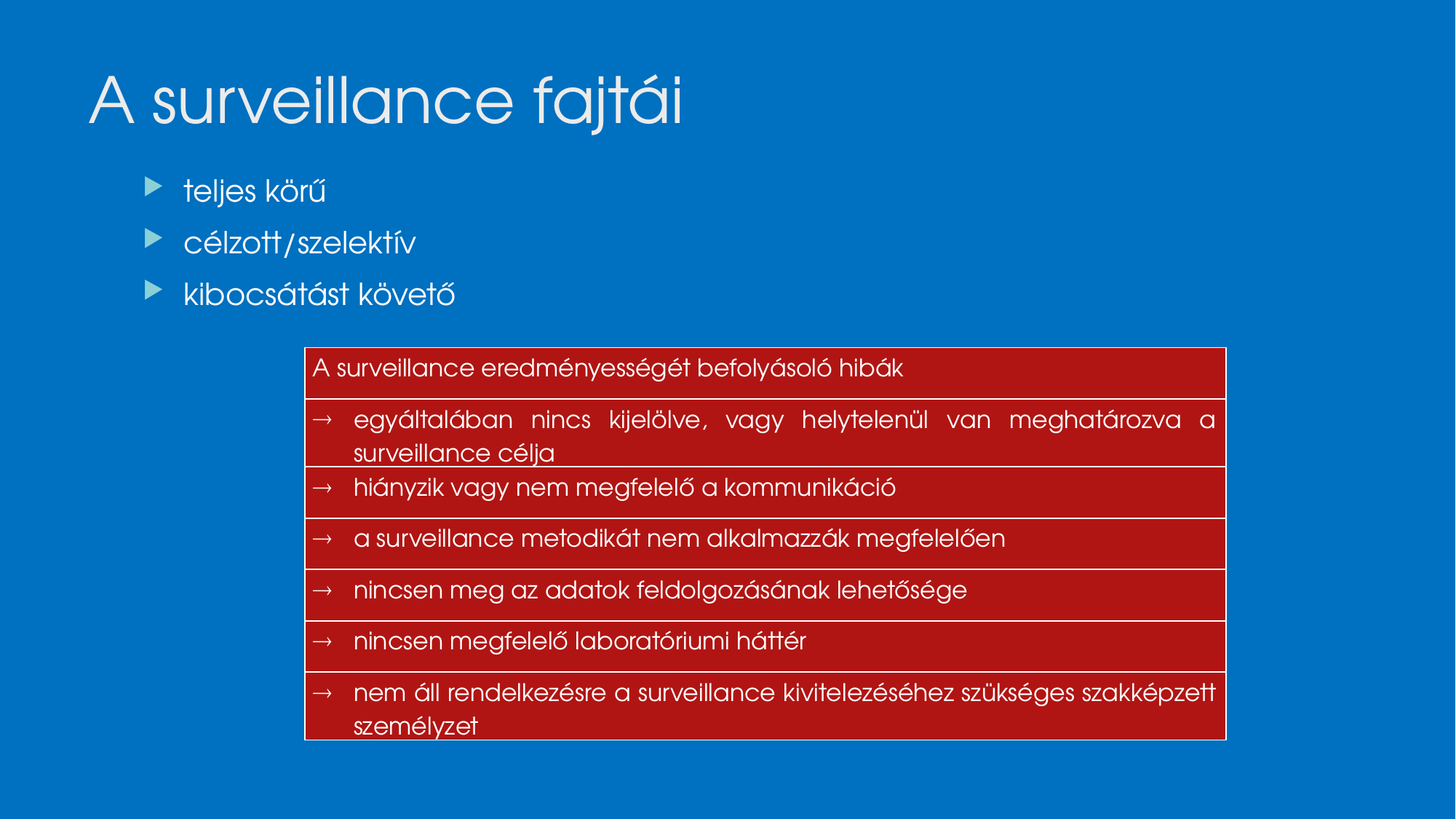

# A surveillance fajtái
teljes körű
célzott/szelektív
kibocsátást követő
| A surveillance eredményességét befolyásoló hibák |
| --- |
| egyáltalában nincs kijelölve, vagy helytelenül van meghatározva a surveillance célja |
| hiányzik vagy nem megfelelő a kommunikáció |
| a surveillance metodikát nem alkalmazzák megfelelően |
| nincsen meg az adatok feldolgozásának lehetősége |
| nincsen megfelelő laboratóriumi háttér |
| nem áll rendelkezésre a surveillance kivitelezéséhez szükséges szakképzett személyzet |